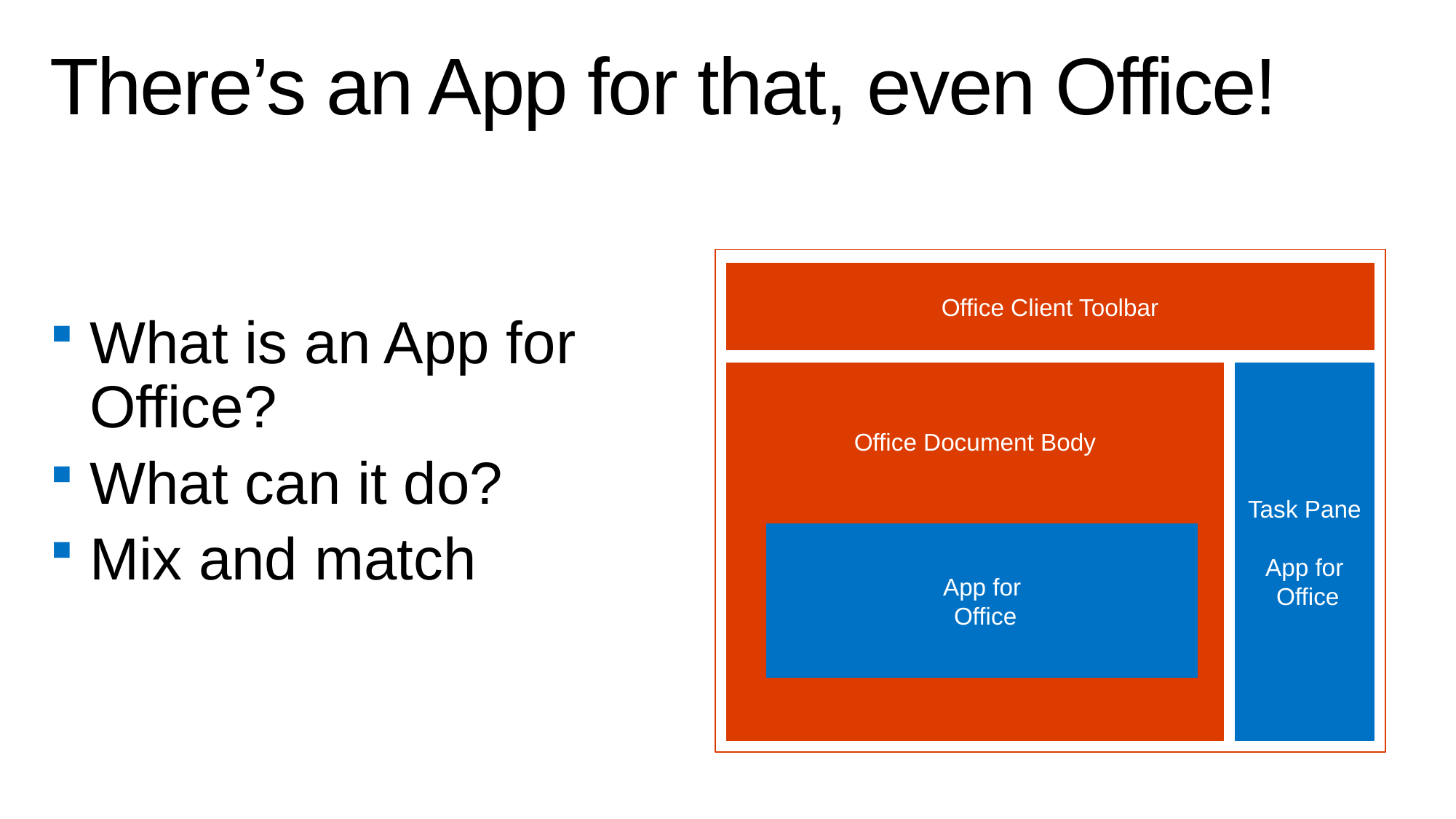

# There’s an App for that, even Office!

What is an App for Office?
What can it do?
Mix and match

Office Client Toolbar

Office Document Body
Task Pane

App for
 Office
App for
 Office